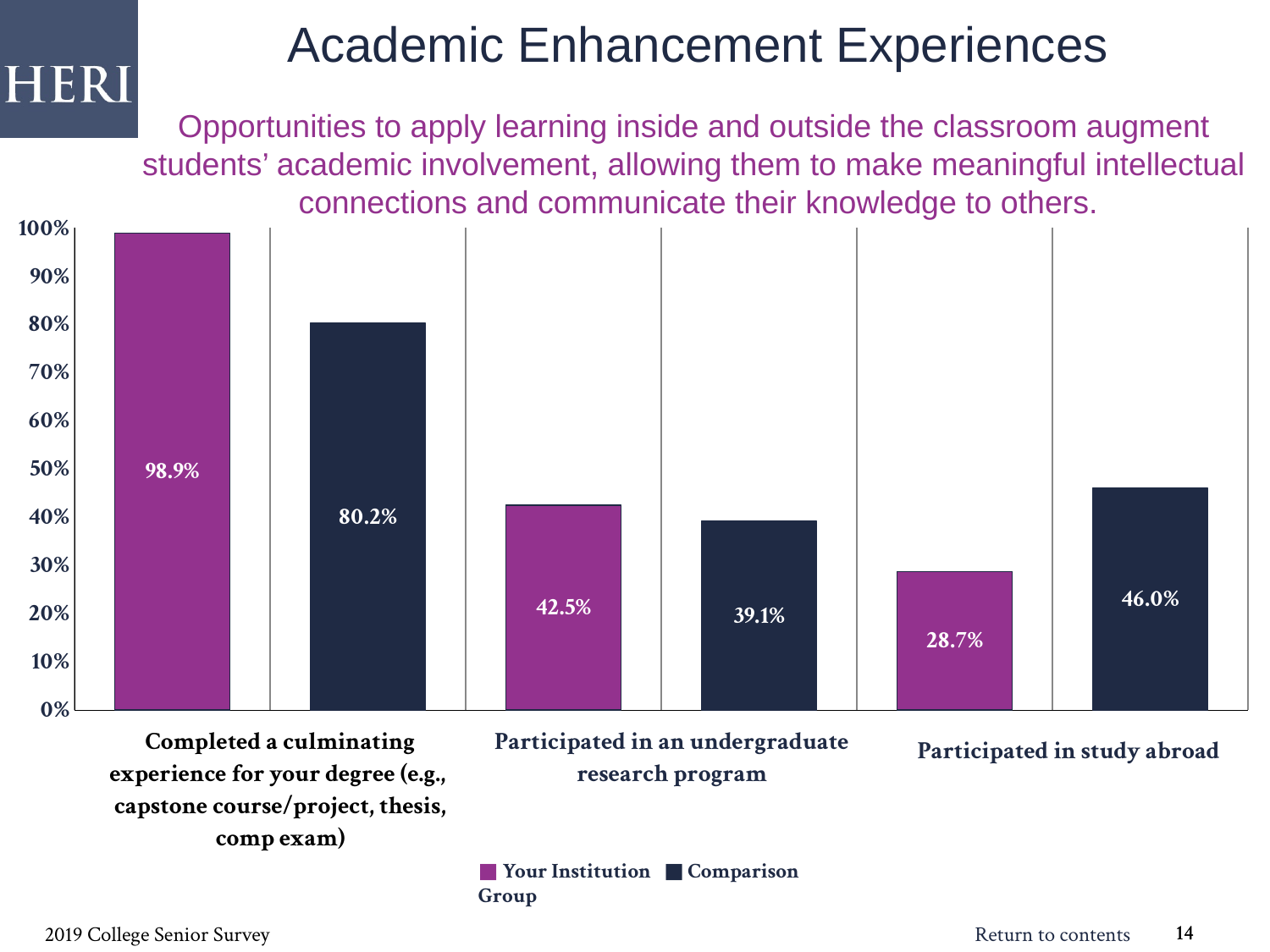

Academic Enhancement Experiences
Opportunities to apply learning inside and outside the classroom augment
students’ academic involvement, allowing them to make meaningful intellectual
connections and communicate their knowledge to others.

### Chart

| Category |  |
|---|---|
| Completed a culminating experience for your degree | 0.989 |
| comp  | 0.802 |
| Performed cummunity service as part of a class | 0.425 |
| comp | 0.391 |
| Participated in study abroad | 0.287 |
| comp | 0.46 |
| Completed a culminating experience for your degree (e.g., capstone course/project, thesis, comp exam) |
| --- |
| Participated in an undergraduate research program |
| --- |
|  |
| Participated in study abroad |
| --- |
■ Your Institution   ■ Comparison Group
2019 College Senior Survey
14
14